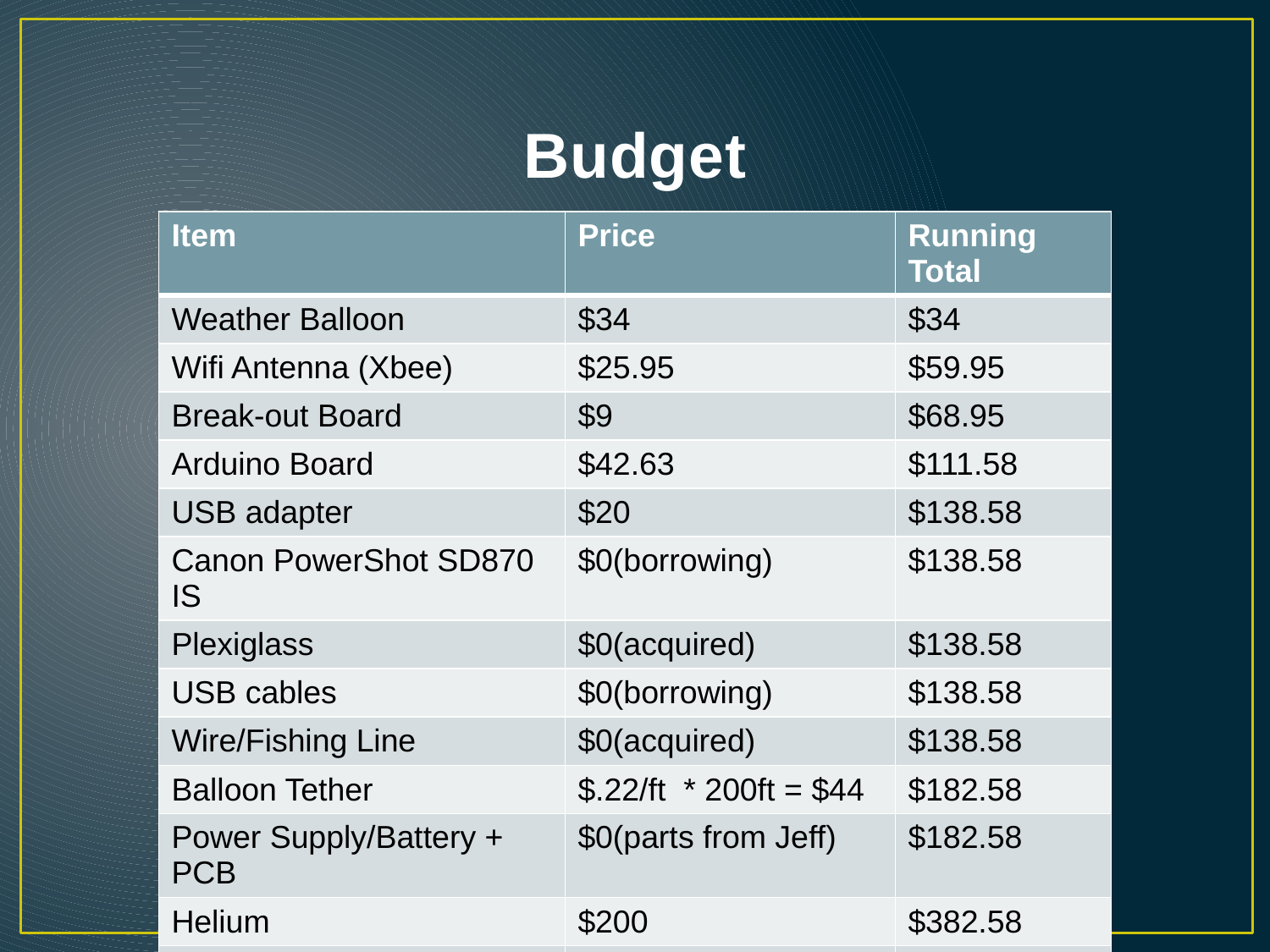

# Budget
| Item | Price | Running Total |
| --- | --- | --- |
| Weather Balloon | $34 | $34 |
| Wifi Antenna (Xbee) | $25.95 | $59.95 |
| Break-out Board | $9 | $68.95 |
| Arduino Board | $42.63 | $111.58 |
| USB adapter | $20 | $138.58 |
| Canon PowerShot SD870 IS | $0(borrowing) | $138.58 |
| Plexiglass | $0(acquired) | $138.58 |
| USB cables | $0(borrowing) | $138.58 |
| Wire/Fishing Line | $0(acquired) | $138.58 |
| Balloon Tether | $.22/ft \* 200ft = $44 | $182.58 |
| Power Supply/Battery + PCB | $0(parts from Jeff) | $182.58 |
| Helium | $200 | $382.58 |
| 2nd Weather Balloon | $34 | $416.58 |